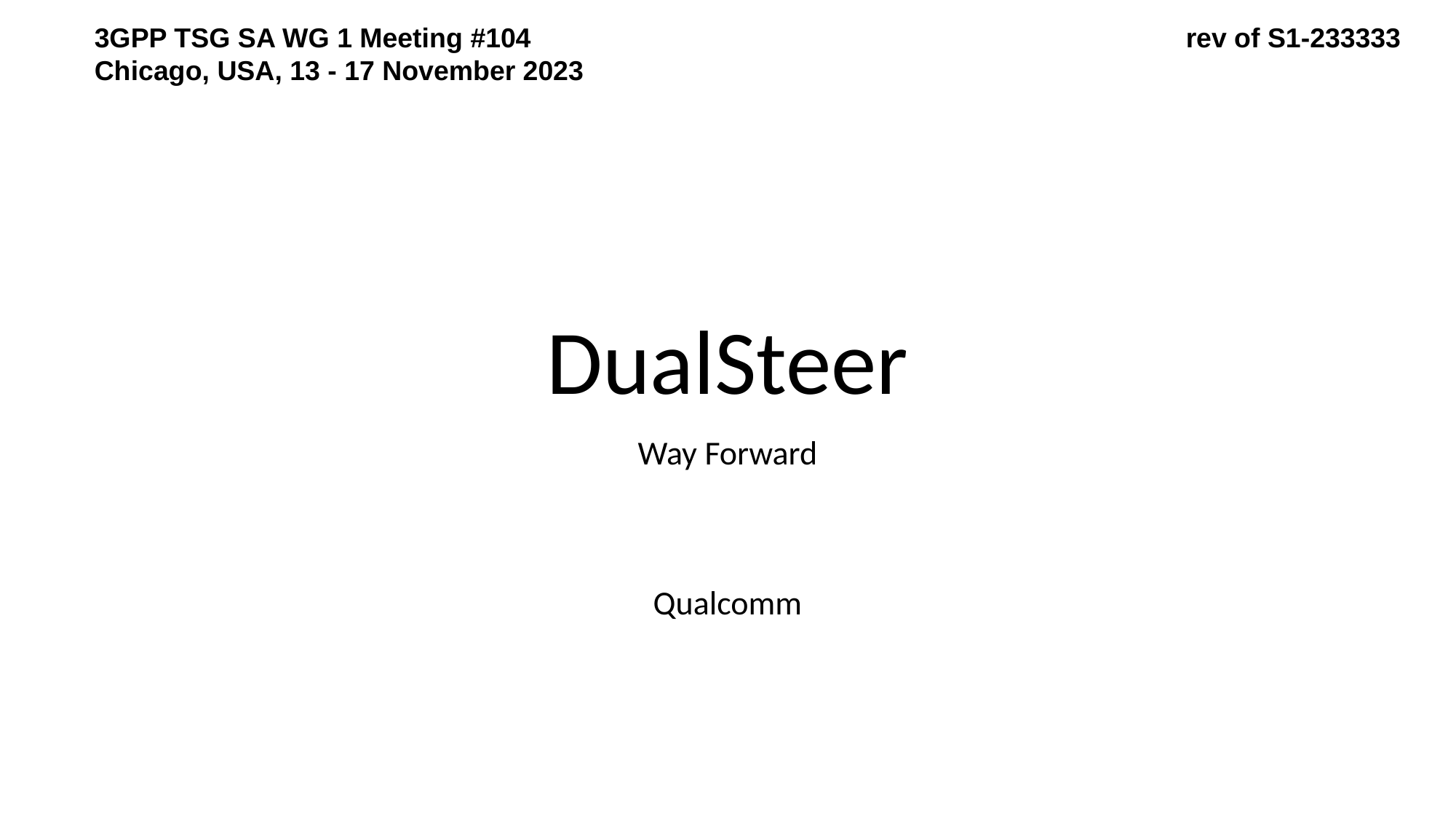

3GPP TSG SA WG 1 Meeting #104						rev of S1-233333
Chicago, USA, 13 - 17 November 2023
# DualSteer
Way Forward

Qualcomm